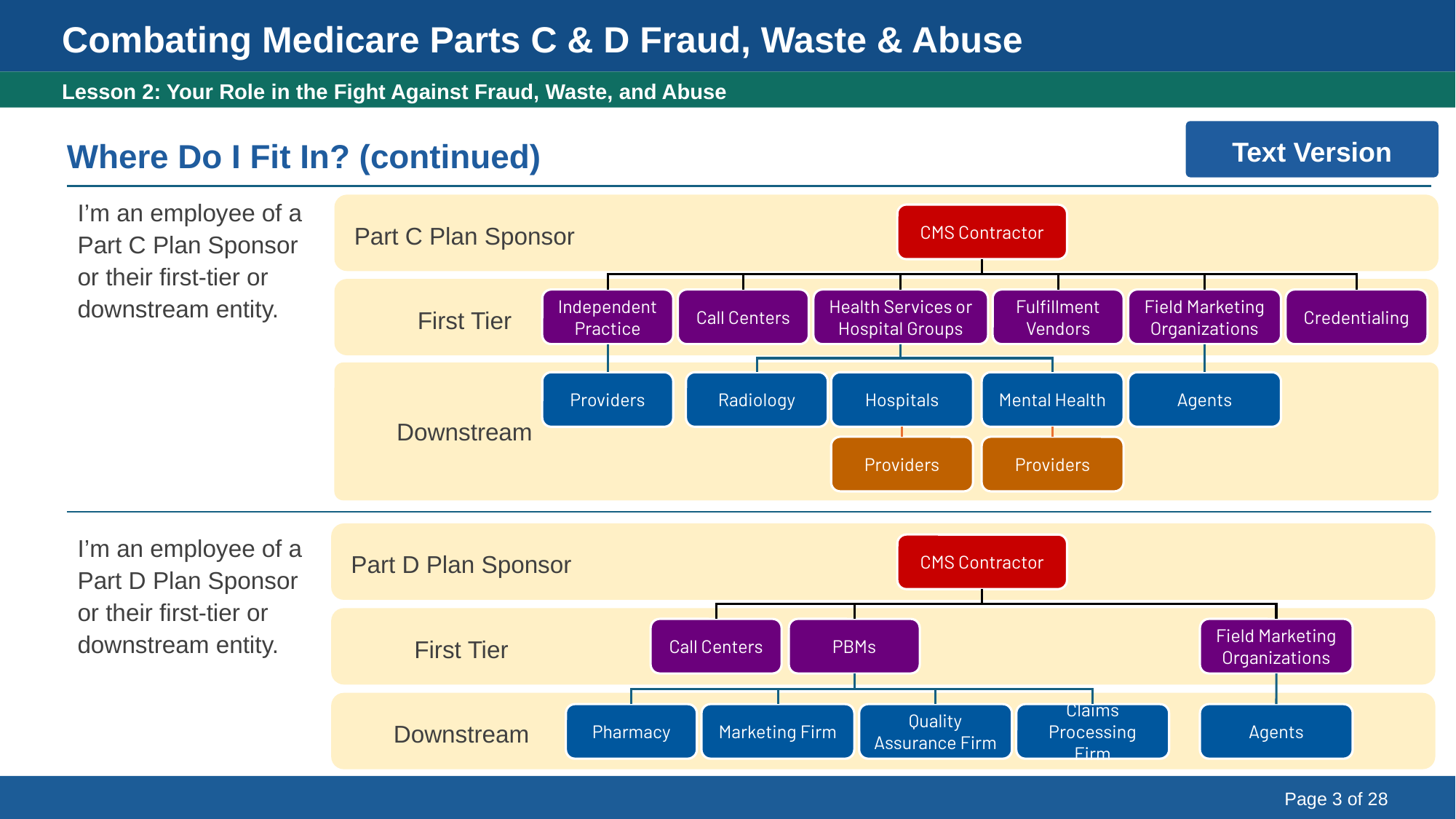

Combating Medicare Parts C & D Fraud, Waste & Abuse
Where do I fit in? (continued)

Lesson 2: Your Role in the Fight Against Fraud, Waste, and Abuse
Text Version
Where Do I Fit In? (continued)
I’m an employee of a Part C Plan Sponsor or their first-tier or downstream entity.

CMS Contractor
Part C Plan Sponsor

Independent Practice
Call Centers
Health Services or Hospital Groups
Fulfillment Vendors
Field Marketing Organizations
Credentialing
First Tier

Providers
Radiology
Hospitals
Mental Health
Agents
Downstream
Providers
Providers

I’m an employee of a Part D Plan Sponsor or their first-tier or downstream entity.
CMS Contractor
Part D Plan Sponsor

Call Centers
PBMs
Field Marketing Organizations
First Tier

Pharmacy
Marketing Firm
Quality Assurance Firm
Claims Processing Firm
Agents
Downstream

Page 3 of 28